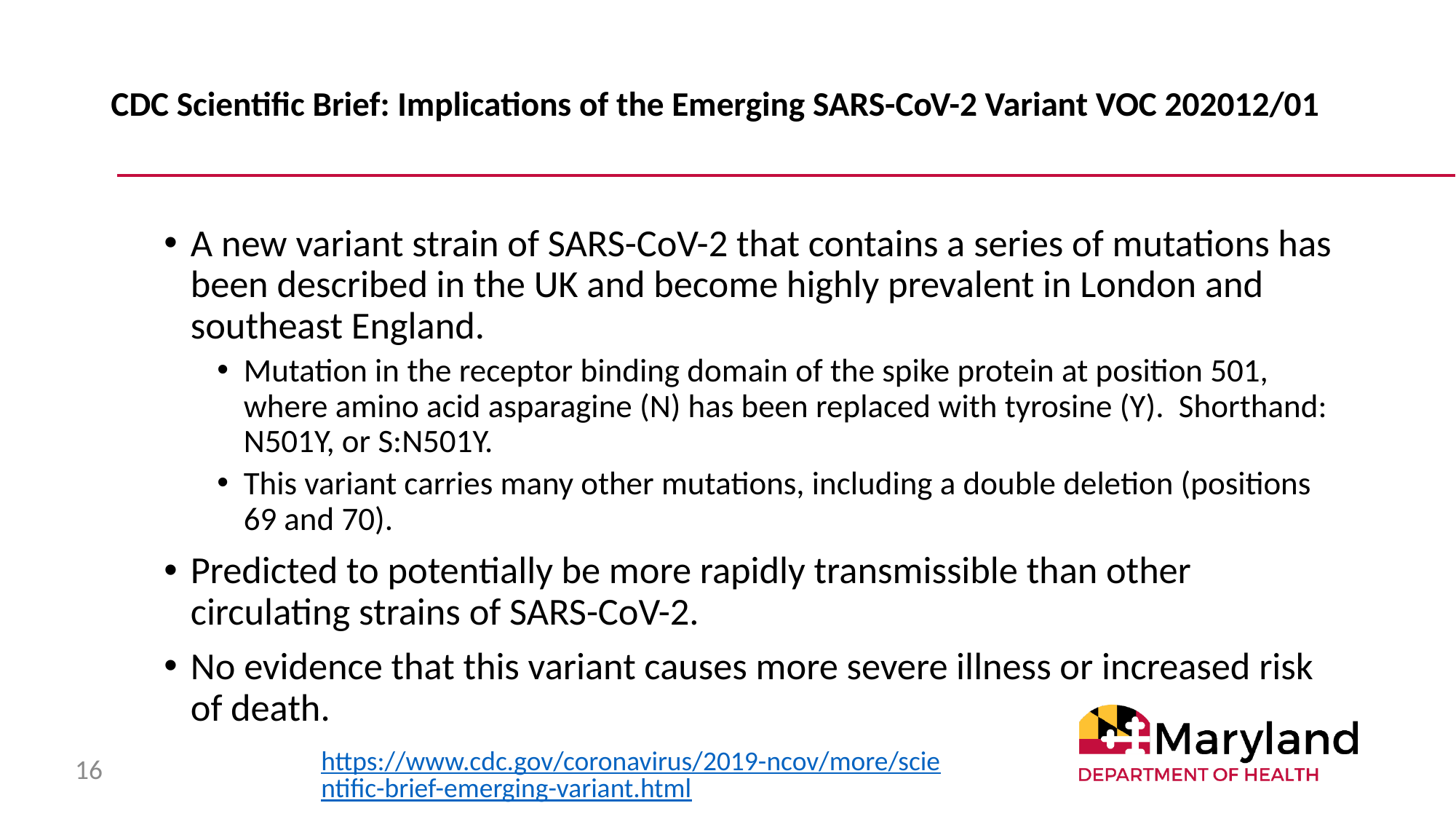

# CDC Scientific Brief: Implications of the Emerging SARS-CoV-2 Variant VOC 202012/01
A new variant strain of SARS-CoV-2 that contains a series of mutations has been described in the UK and become highly prevalent in London and southeast England.
Mutation in the receptor binding domain of the spike protein at position 501, where amino acid asparagine (N) has been replaced with tyrosine (Y).  Shorthand: N501Y, or S:N501Y.
This variant carries many other mutations, including a double deletion (positions 69 and 70).
Predicted to potentially be more rapidly transmissible than other circulating strains of SARS-CoV-2.
No evidence that this variant causes more severe illness or increased risk of death.
https://www.cdc.gov/coronavirus/2019-ncov/more/scientific-brief-emerging-variant.html

16